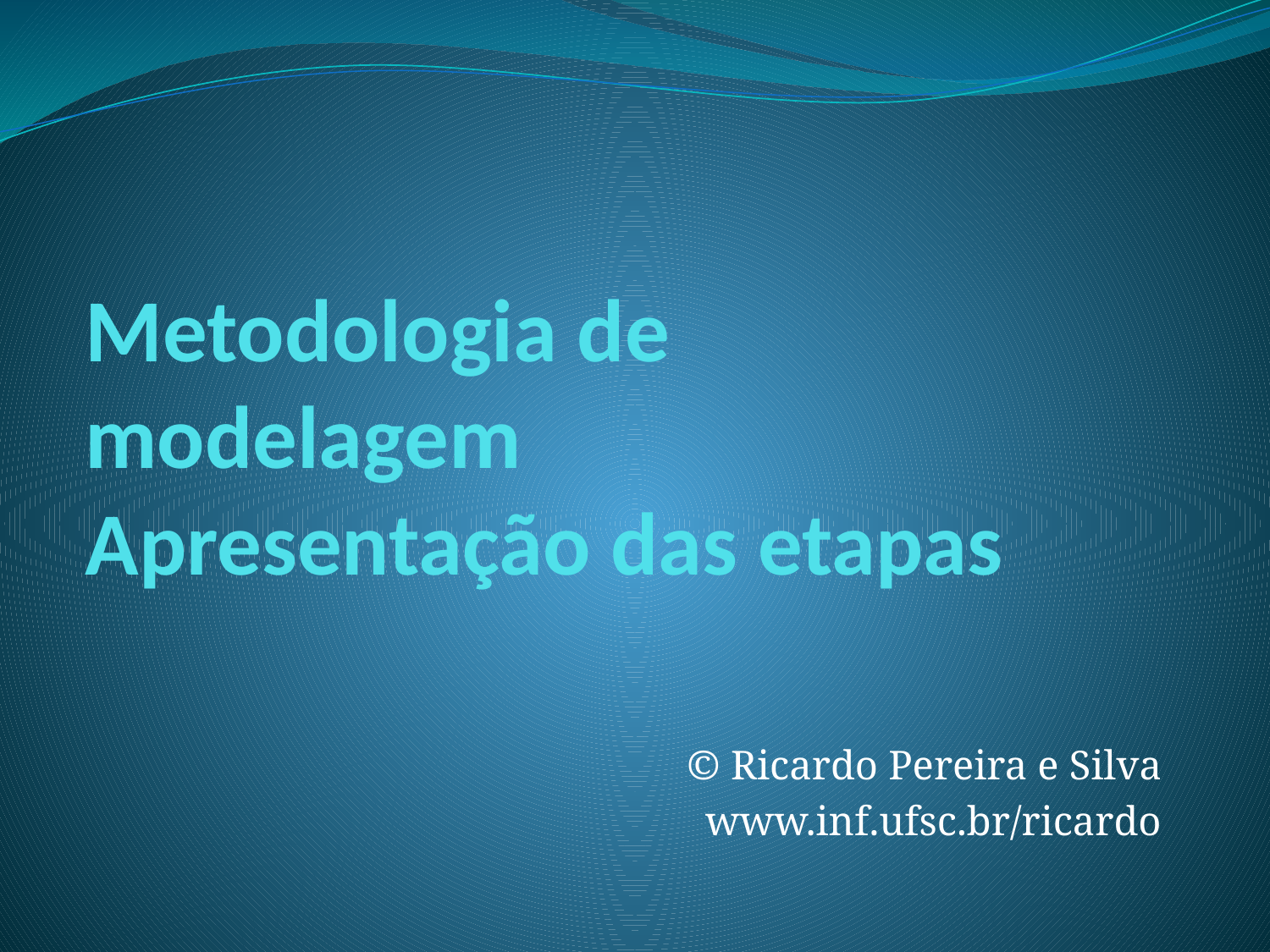

# Metodologia de modelagem Apresentação das etapas
© Ricardo Pereira e Silva
www.inf.ufsc.br/ricardo